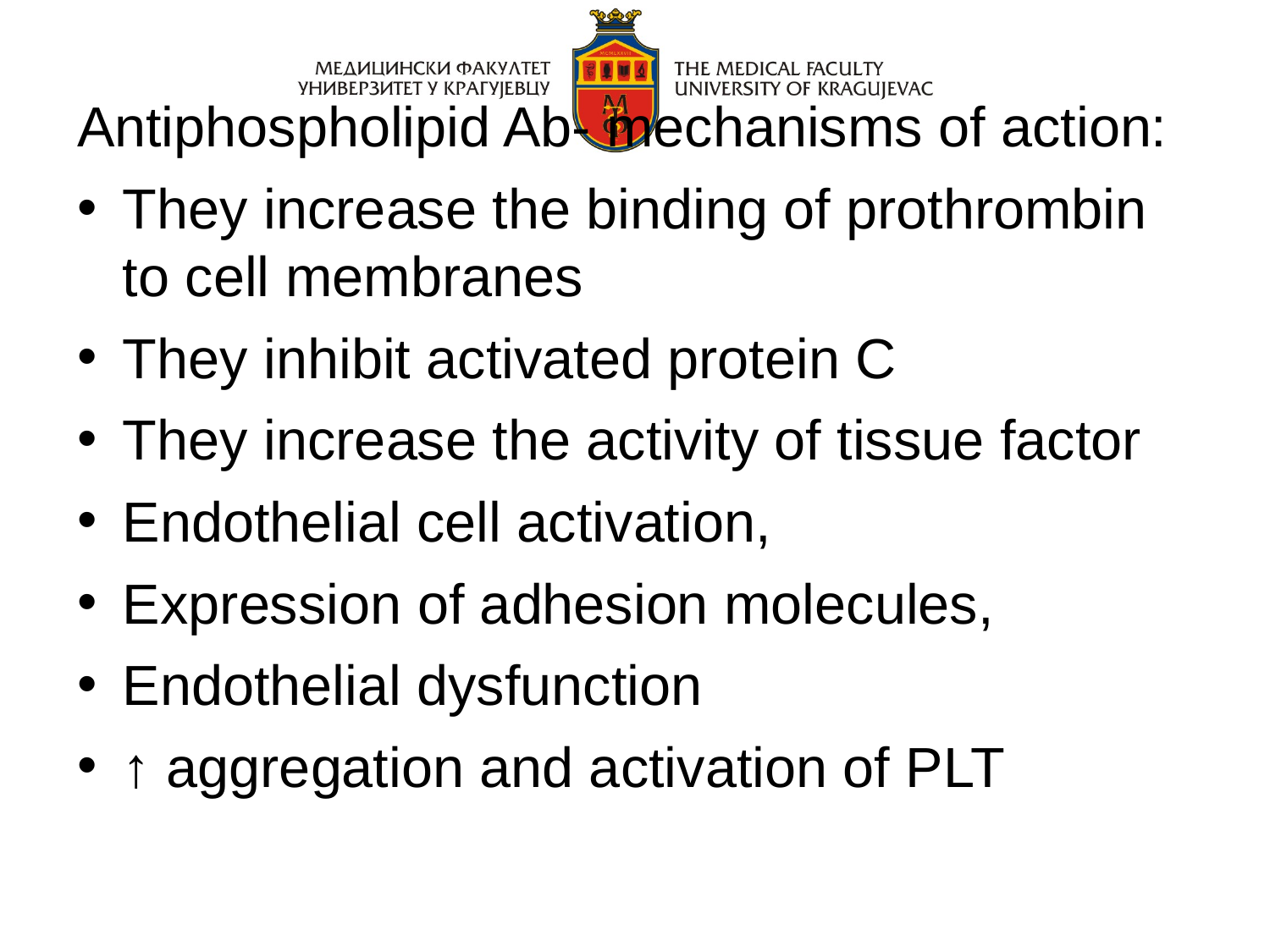

Antiphospholipid Ab- mechanisms of action:
They increase the binding of prothrombin to cell membranes
They inhibit activated protein C
They increase the activity of tissue factor
Endothelial cell activation,
Expression of adhesion molecules,
Endothelial dysfunction
↑ aggregation and activation of PLT